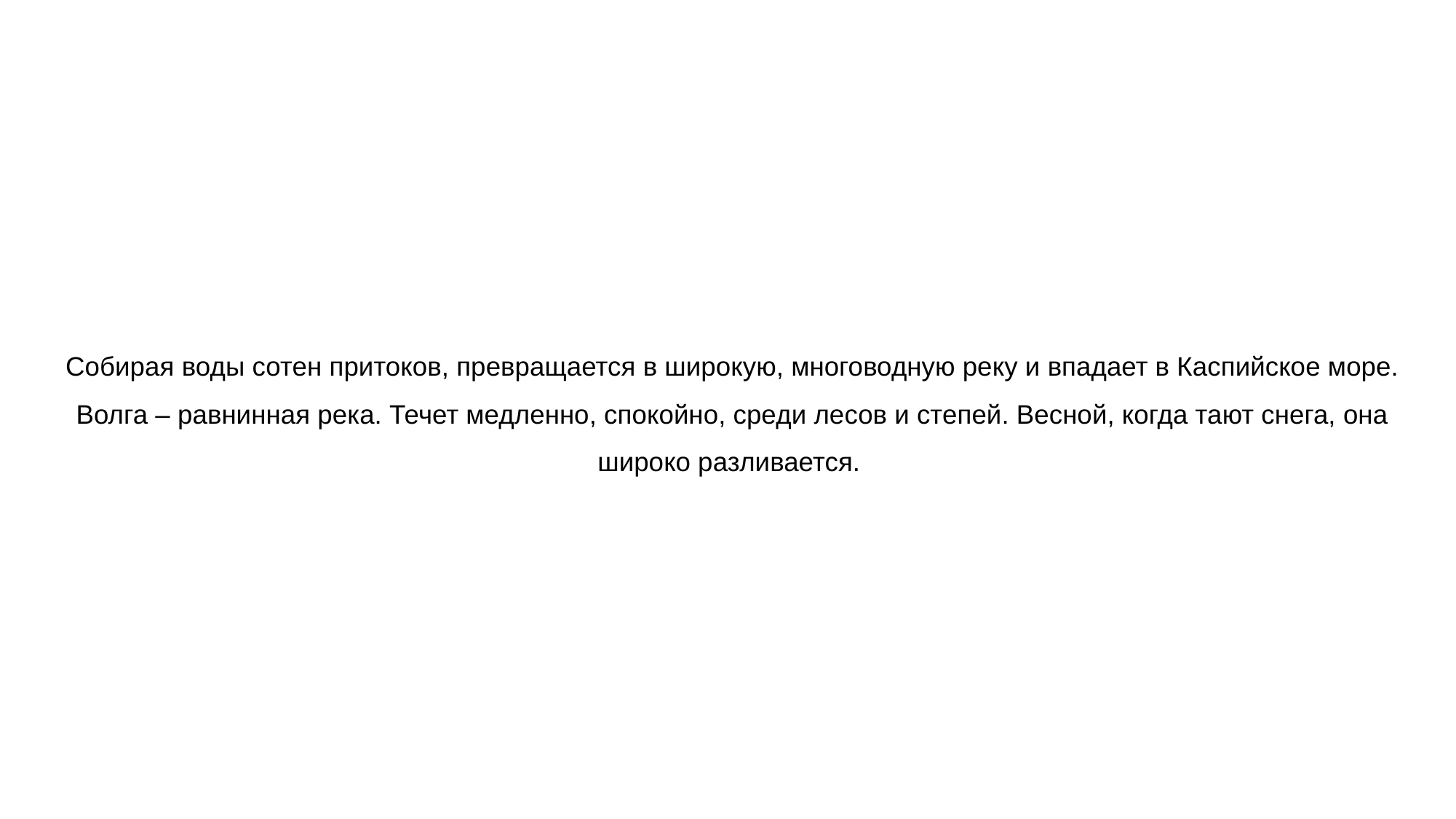

# Собирая воды сотен притоков, превращается в широкую, многоводную реку и впадает в Каспийское море. Волга – равнинная река. Течет медленно, спокойно, среди лесов и степей. Весной, когда тают снега, она широко разливается.